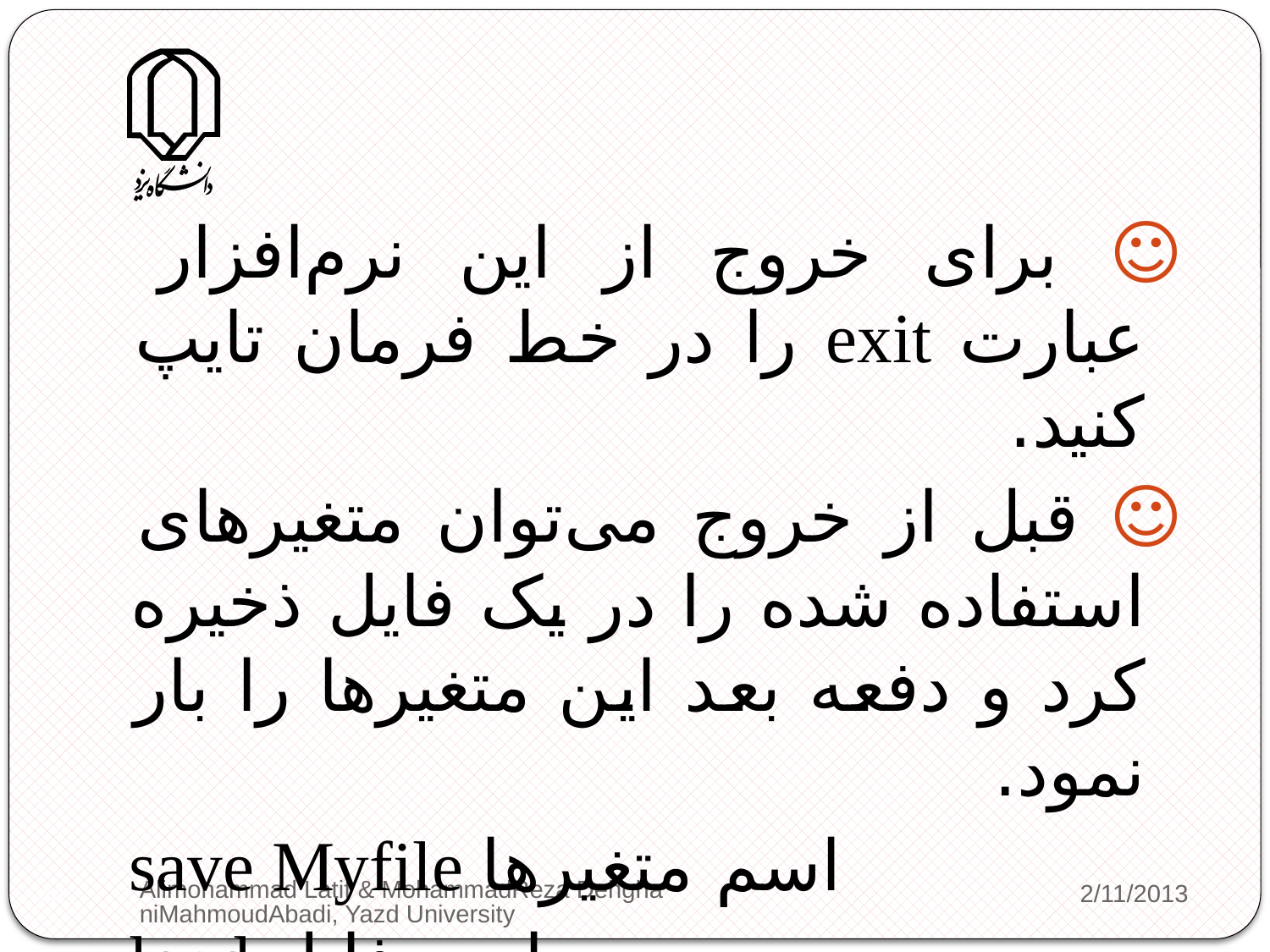

☺ برای خروج از این نرم‌افزار عبارت exit را در خط فرمان تایپ کنید.
☺ قبل از خروج می‌توان متغیرهای استفاده شده را در یک فایل ذخیره کرد و دفعه بعد این متغیرها را بار نمود.
save Myfile اسم متغیرها
load اسم فایل

Alimohammad Latif & MohammadReza DehghaniMahmoudAbadi, Yazd University
2/11/2013
44